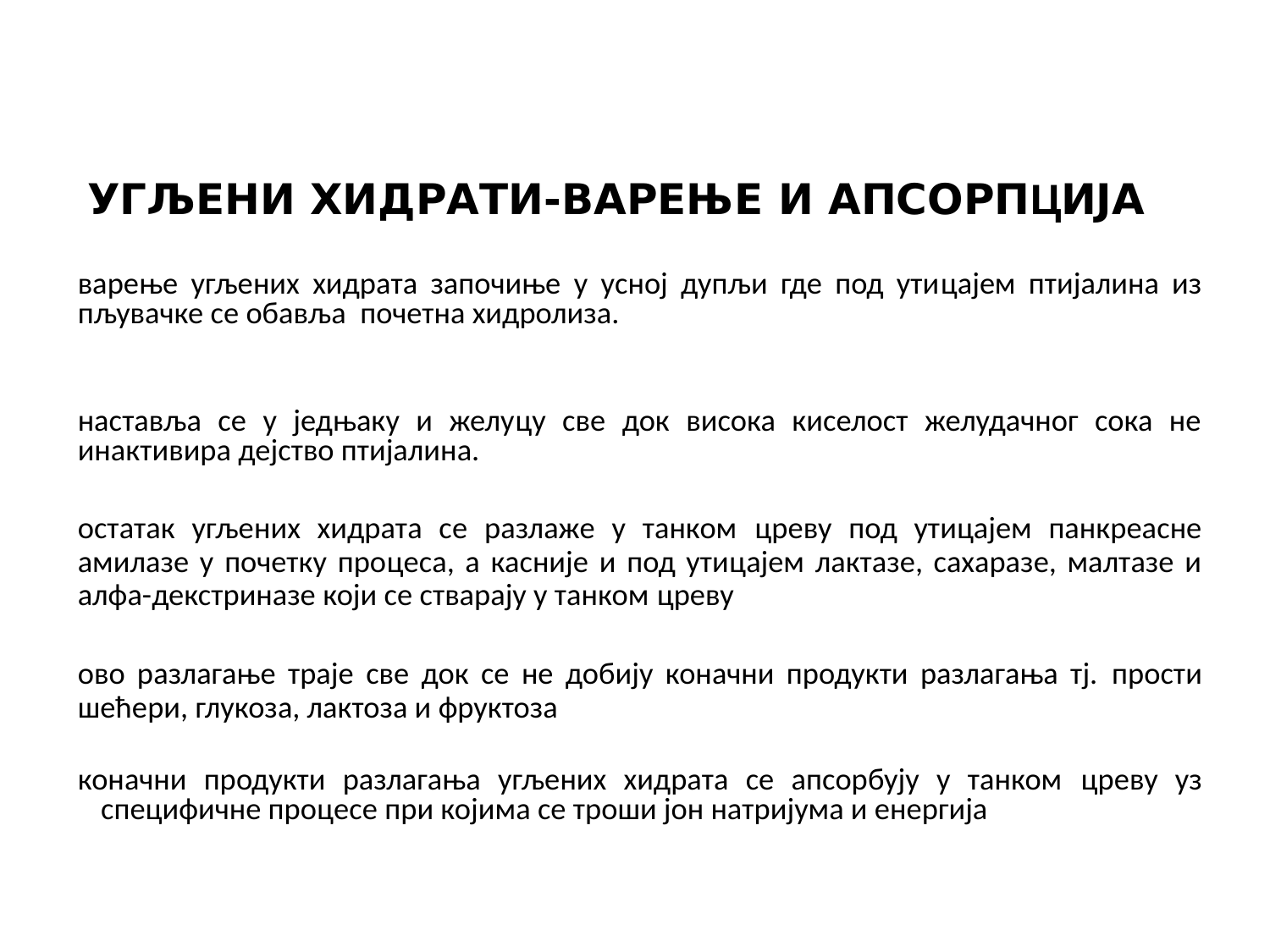

УГЉЕНИ ХИДРАТИ-ВАРЕЊЕ И АПСОРПЦИЈА
варење угљених хидрата започиње у усној дупљи где под утицајем птијалина из пљувачке се обавља  почетна хидролиза.

наставља се у једњаку и желуцу све док висока киселост желудачног сока не инактивира дејство птијалина.

остатак угљених хидрата се разлаже у танком цреву под утицајем панкреасне амилазе у почетку процеса, а касније и под утицајем лактазе, сахаразе, малтазе и алфа-декстриназе који се стварају у танком цреву

ово разлагање траје све док се не добију коначни продукти разлагања тј. прости шећери, глукоза, лактоза и фруктоза

коначни продукти разлагања угљених хидрата се апсорбују у танком цреву уз специфичне процесе при којима се троши јон натријума и енергија